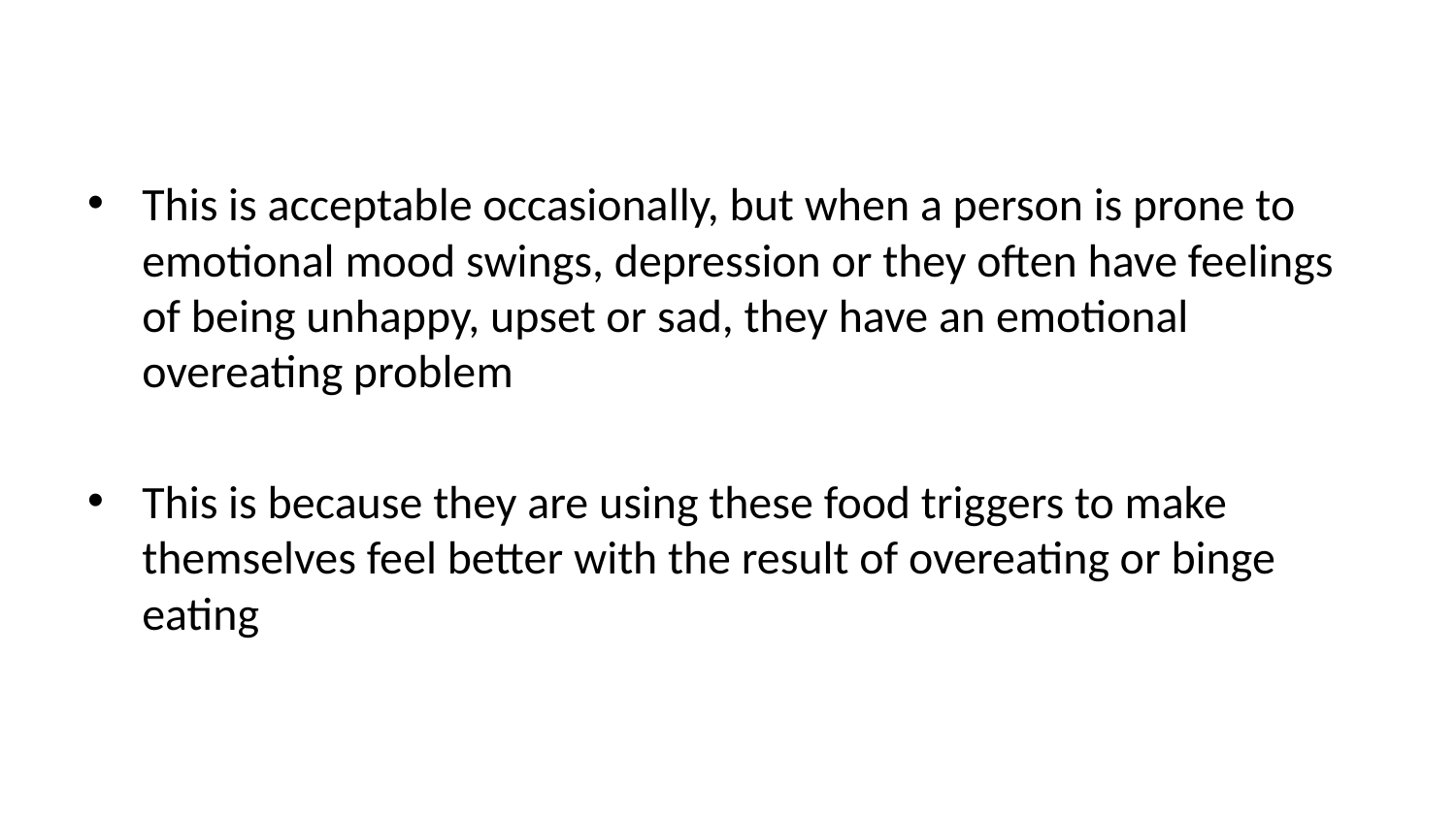

This is acceptable occasionally, but when a person is prone to emotional mood swings, depression or they often have feelings of being unhappy, upset or sad, they have an emotional overeating problem

This is because they are using these food triggers to make themselves feel better with the result of overeating or binge eating